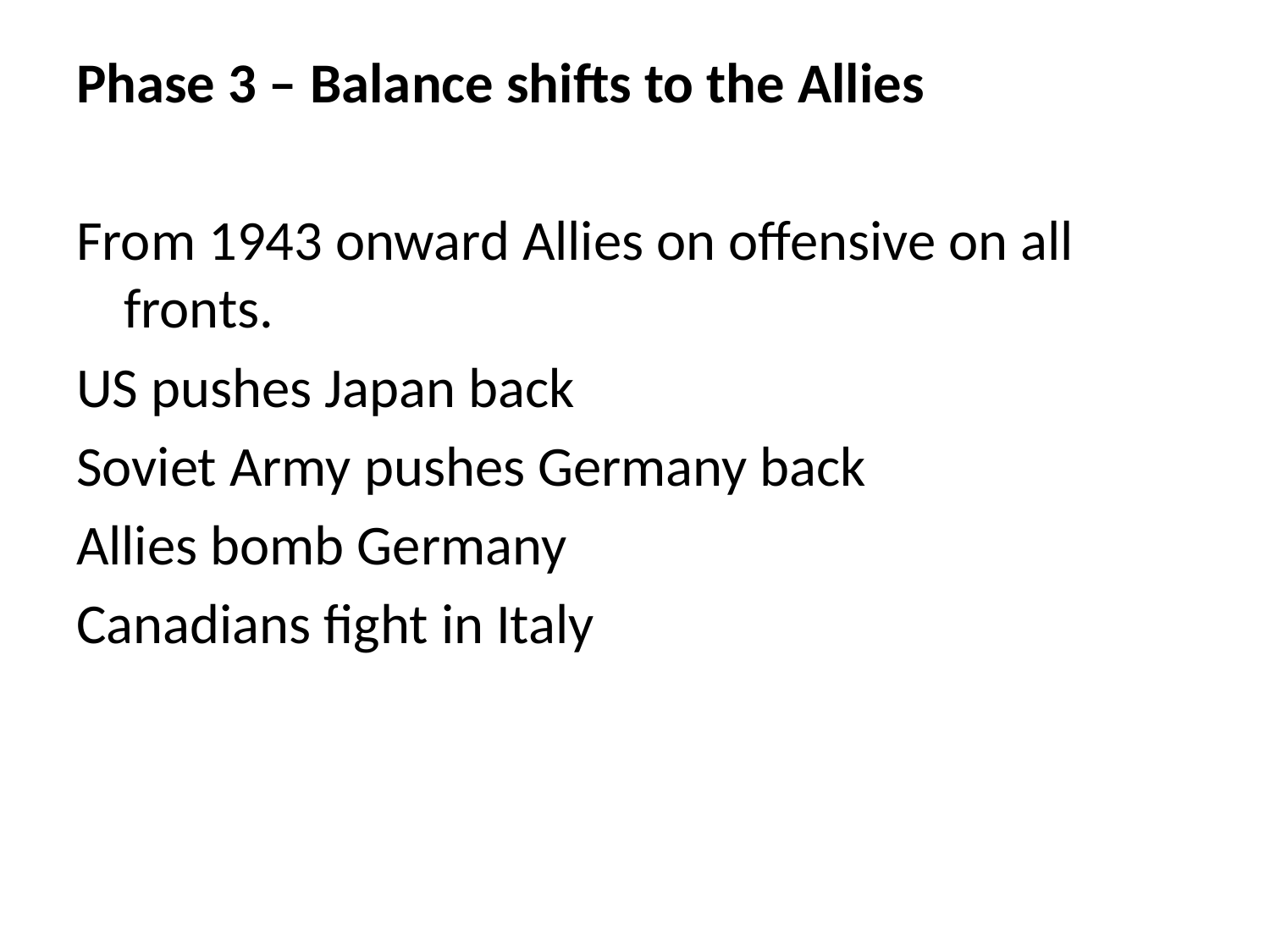

Phase 3 – Balance shifts to the Allies

From 1943 onward Allies on offensive on all fronts.
US pushes Japan back
Soviet Army pushes Germany back
Allies bomb Germany
Canadians fight in Italy